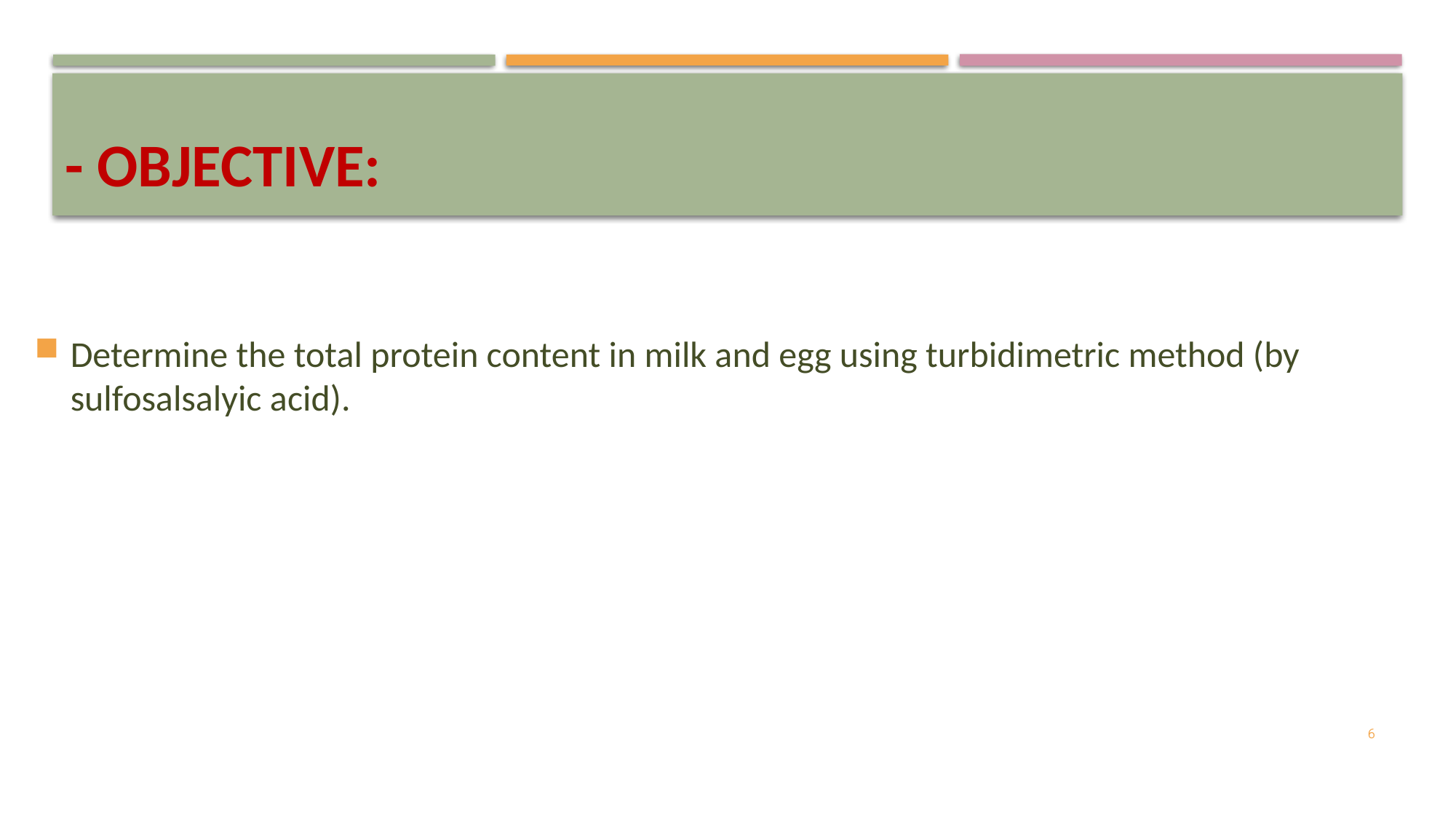

# - Objective:
Determine the total protein content in milk and egg using turbidimetric method (by sulfosalsalyic acid).
6